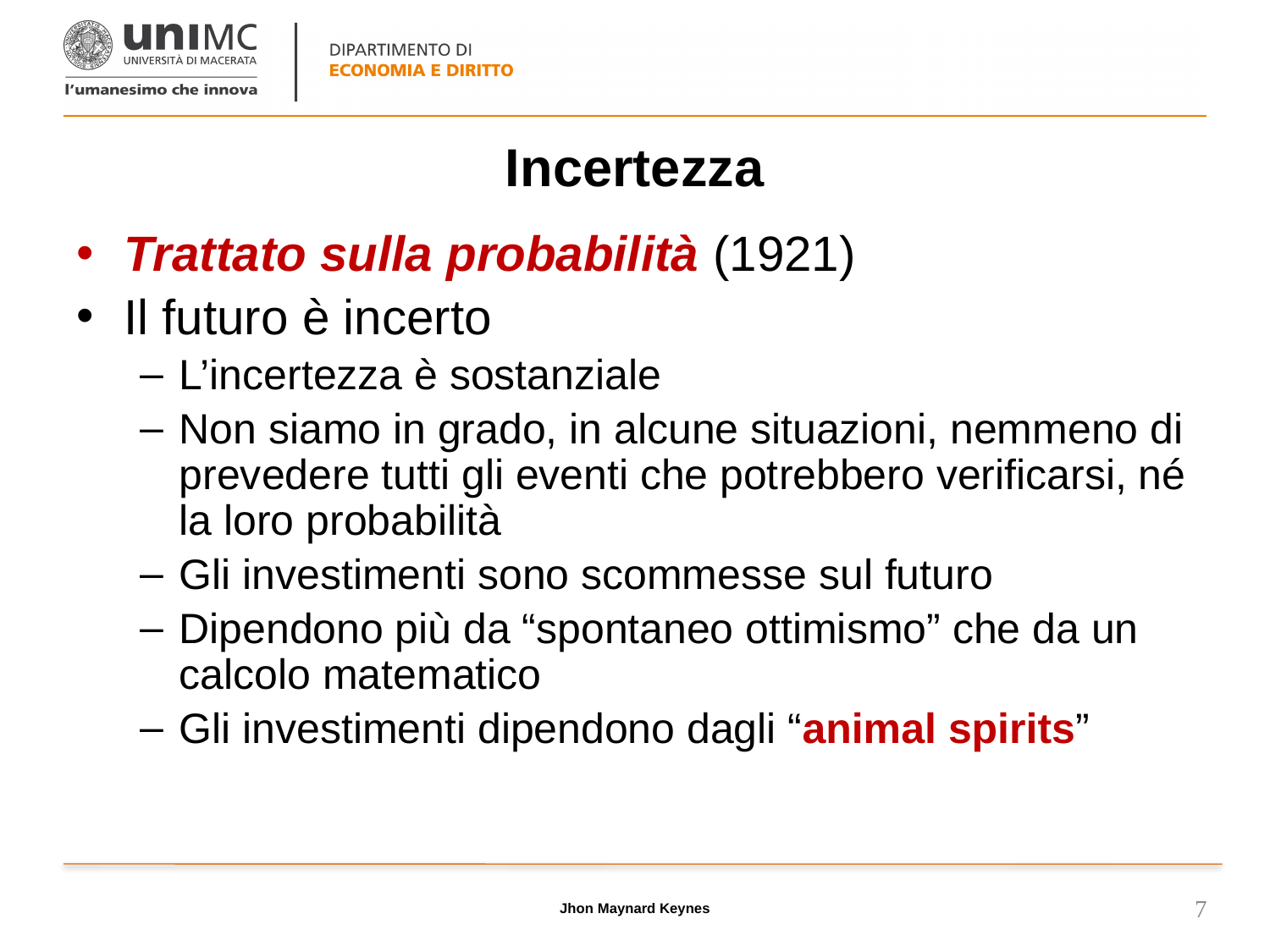

# Incertezza
Trattato sulla probabilità (1921)
Il futuro è incerto
L’incertezza è sostanziale
Non siamo in grado, in alcune situazioni, nemmeno di prevedere tutti gli eventi che potrebbero verificarsi, né la loro probabilità
Gli investimenti sono scommesse sul futuro
Dipendono più da “spontaneo ottimismo” che da un calcolo matematico
Gli investimenti dipendono dagli “animal spirits”
Jhon Maynard Keynes
7